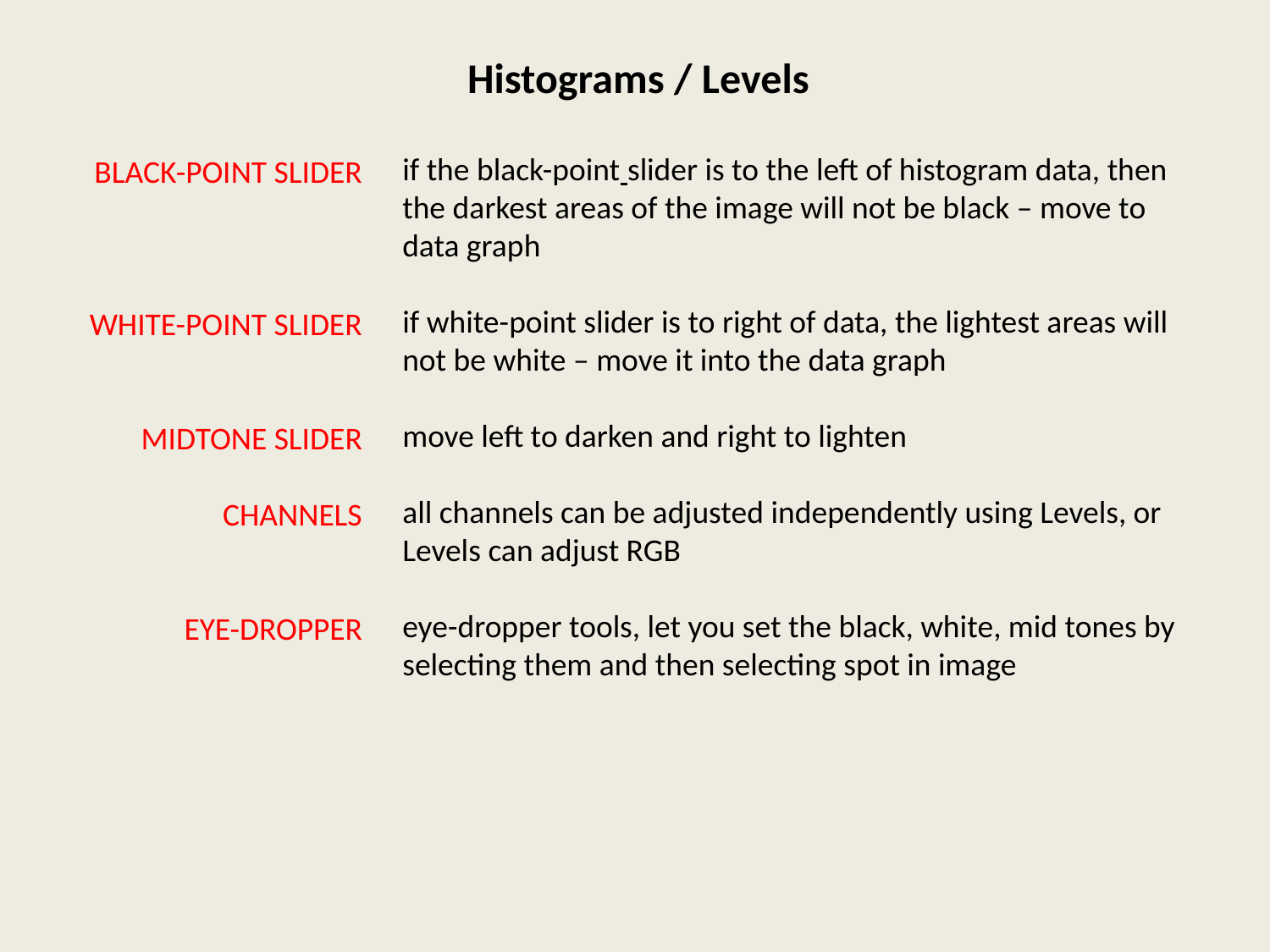

Histograms / Levels
if the black-point slider is to the left of histogram data, then the darkest areas of the image will not be black – move to data graph

if white-point slider is to right of data, the lightest areas will not be white – move it into the data graph

move left to darken and right to lighten

all channels can be adjusted independently using Levels, or Levels can adjust RGB

eye-dropper tools, let you set the black, white, mid tones by selecting them and then selecting spot in image
BLACK-POINT SLIDER

WHITE-POINT SLIDER

MIDTONE SLIDER

CHANNELS

EYE-DROPPER